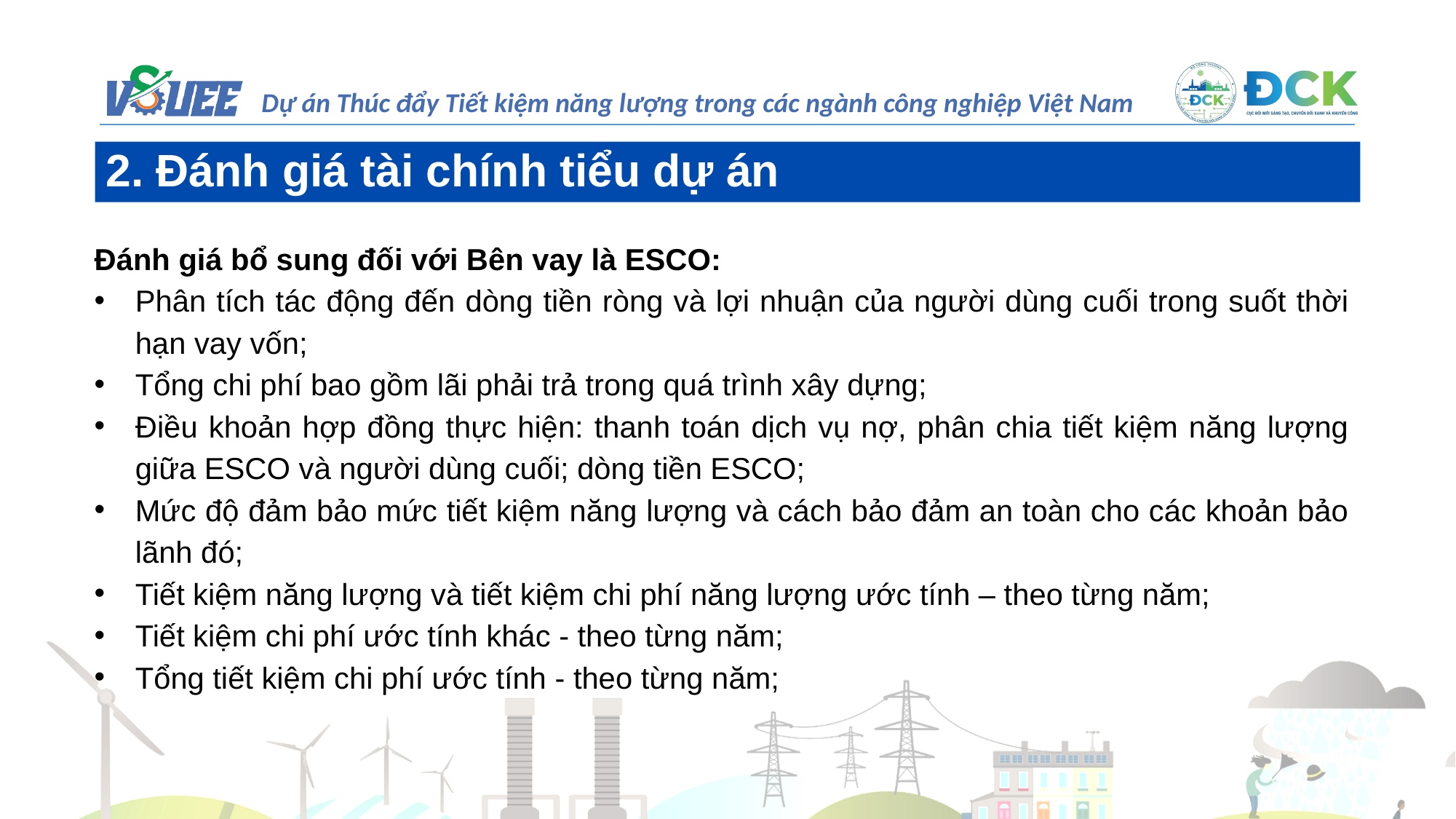

2. Đánh giá tài chính tiểu dự án
Đánh giá bổ sung đối với Bên vay là ESCO:
Phân tích tác động đến dòng tiền ròng và lợi nhuận của người dùng cuối trong suốt thời hạn vay vốn;
Tổng chi phí bao gồm lãi phải trả trong quá trình xây dựng;
Điều khoản hợp đồng thực hiện: thanh toán dịch vụ nợ, phân chia tiết kiệm năng lượng giữa ESCO và người dùng cuối; dòng tiền ESCO;
Mức độ đảm bảo mức tiết kiệm năng lượng và cách bảo đảm an toàn cho các khoản bảo lãnh đó;
Tiết kiệm năng lượng và tiết kiệm chi phí năng lượng ước tính – theo từng năm;
Tiết kiệm chi phí ước tính khác - theo từng năm;
Tổng tiết kiệm chi phí ước tính - theo từng năm;